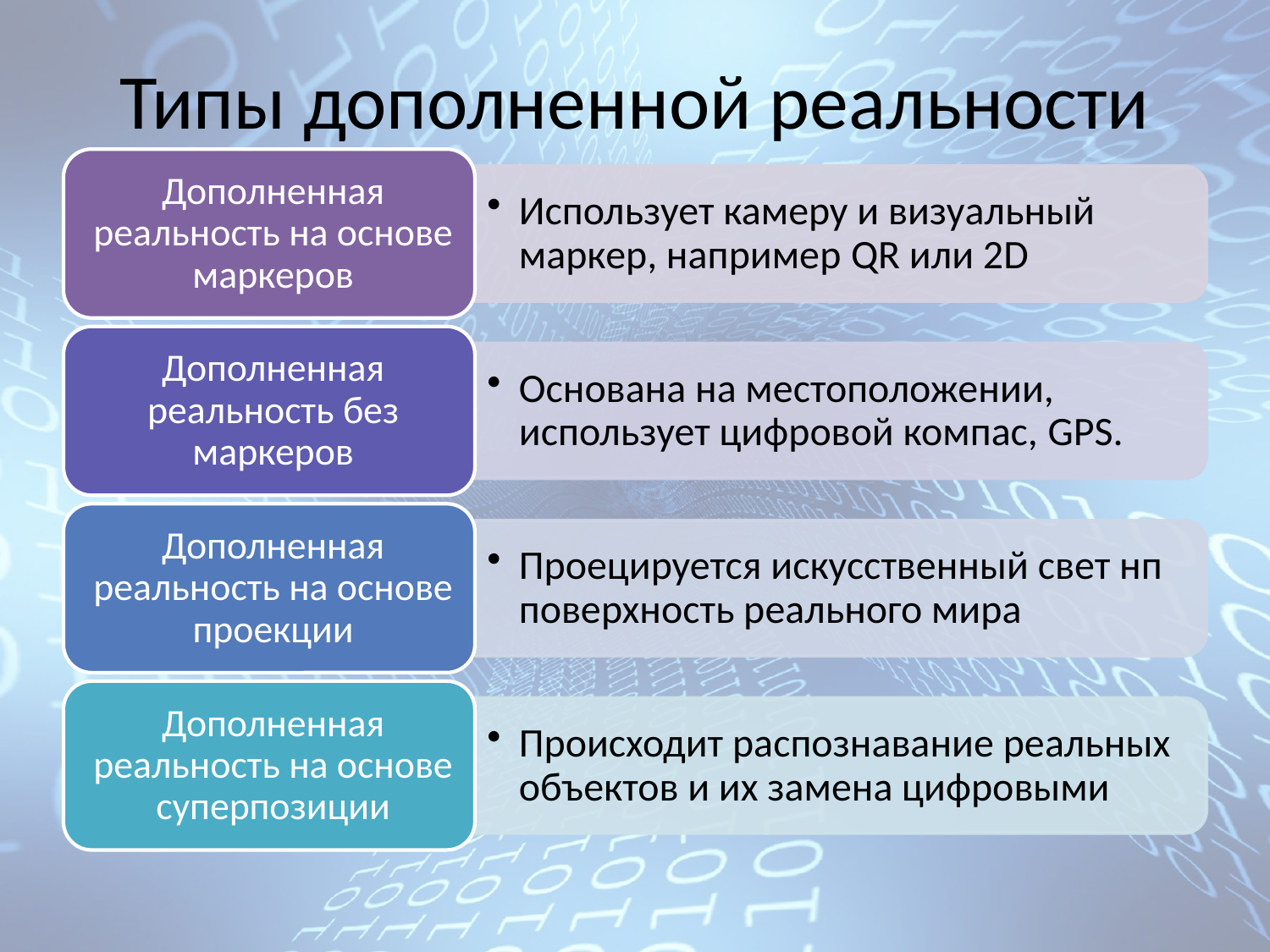

# Типы дополненной реальности
Использует камеру и визуальный маркер, например QR или 2D
Дополненная реальность на основе маркеров
Основана на местоположении, использует цифровой компас, GPS.
Дополненная реальность без маркеров
Проецируется искусственный свет нп поверхность реального мира
Дополненная реальность на основе проекции
Происходит распознавание реальных объектов и их замена цифровыми
Дополненная реальность на основе суперпозиции